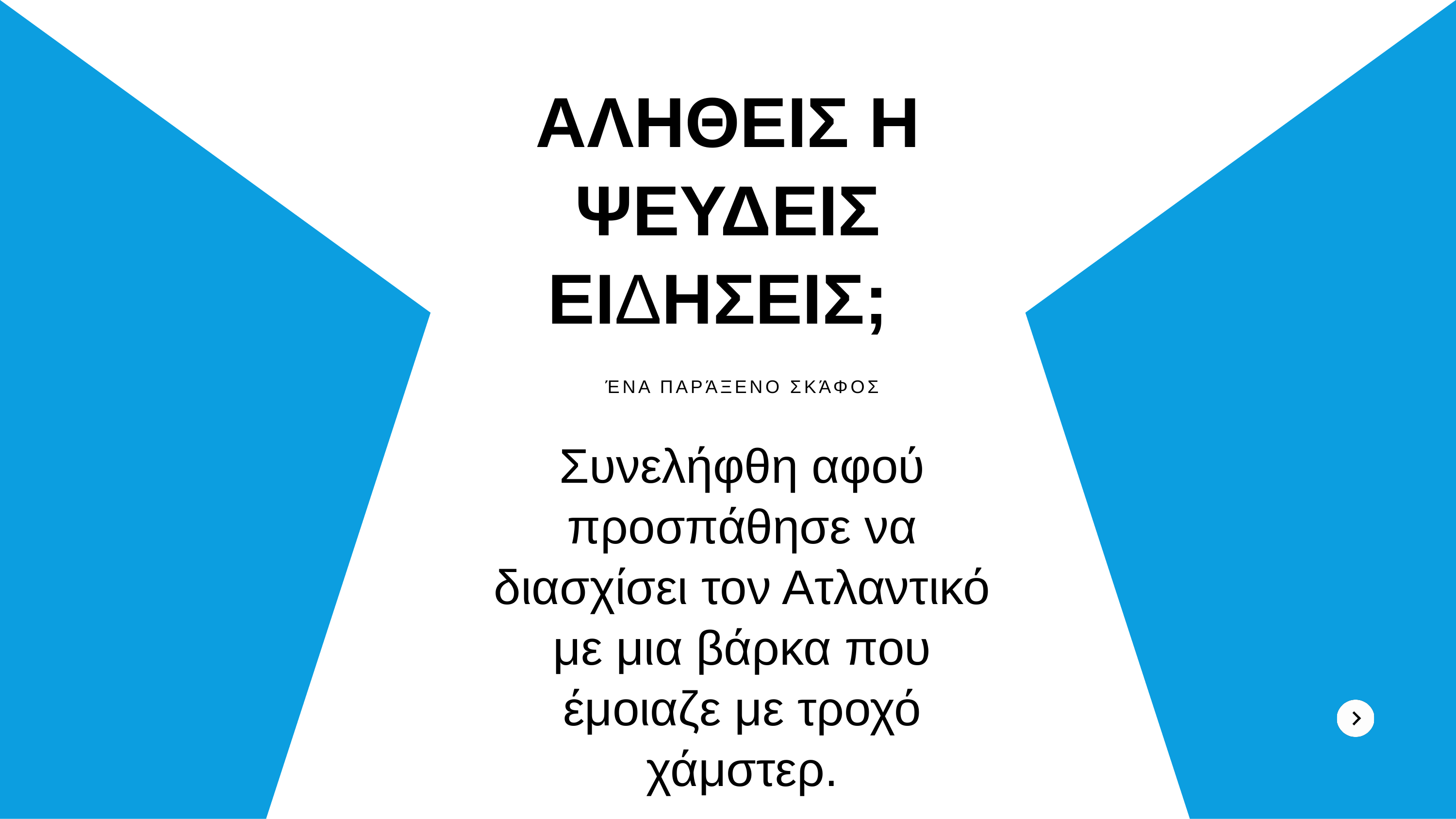

ΑΛΗΘΕΙΣ Η ΨΕΥΔΕΙΣ ΕΙΔΗΣΕΙΣ;
ΈΝΑ ΠΑΡΆΞΕΝΟ ΣΚΆΦΟΣ
Συνελήφθη αφού προσπάθησε να διασχίσει τον Ατλαντικό με μια βάρκα που έμοιαζε με τροχό χάμστερ.